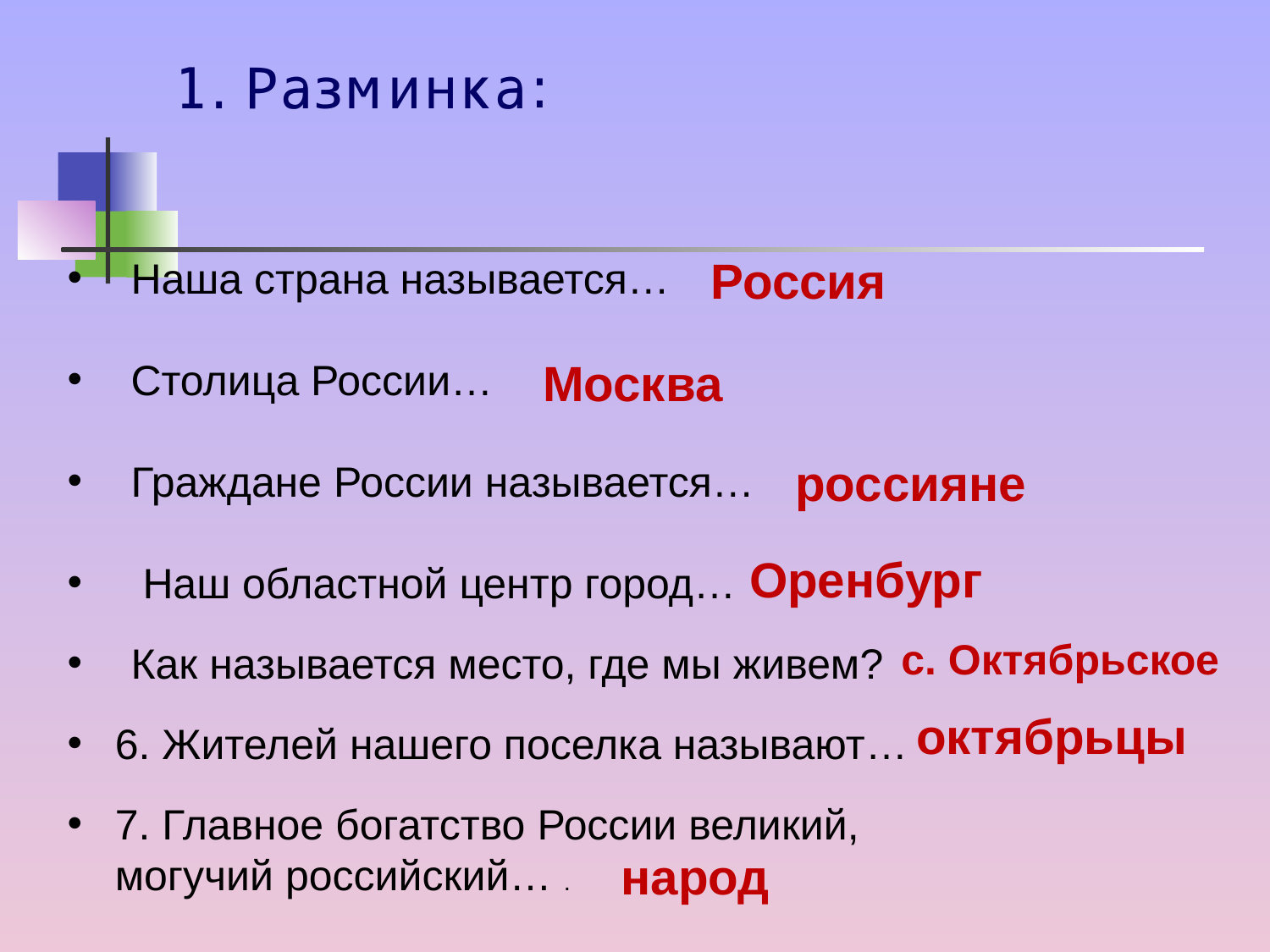

# 1. Разминка:
Россия
Наша страна называется…

Столица России…

Граждане России называется…

 Наш областной центр город…

Как называется место, где мы живем?

6. Жителей нашего поселка называют…

7. Главное богатство России великий, могучий российский… .
Москва
россияне
Оренбург
  с. Октябрьское
октябрьцы
народ